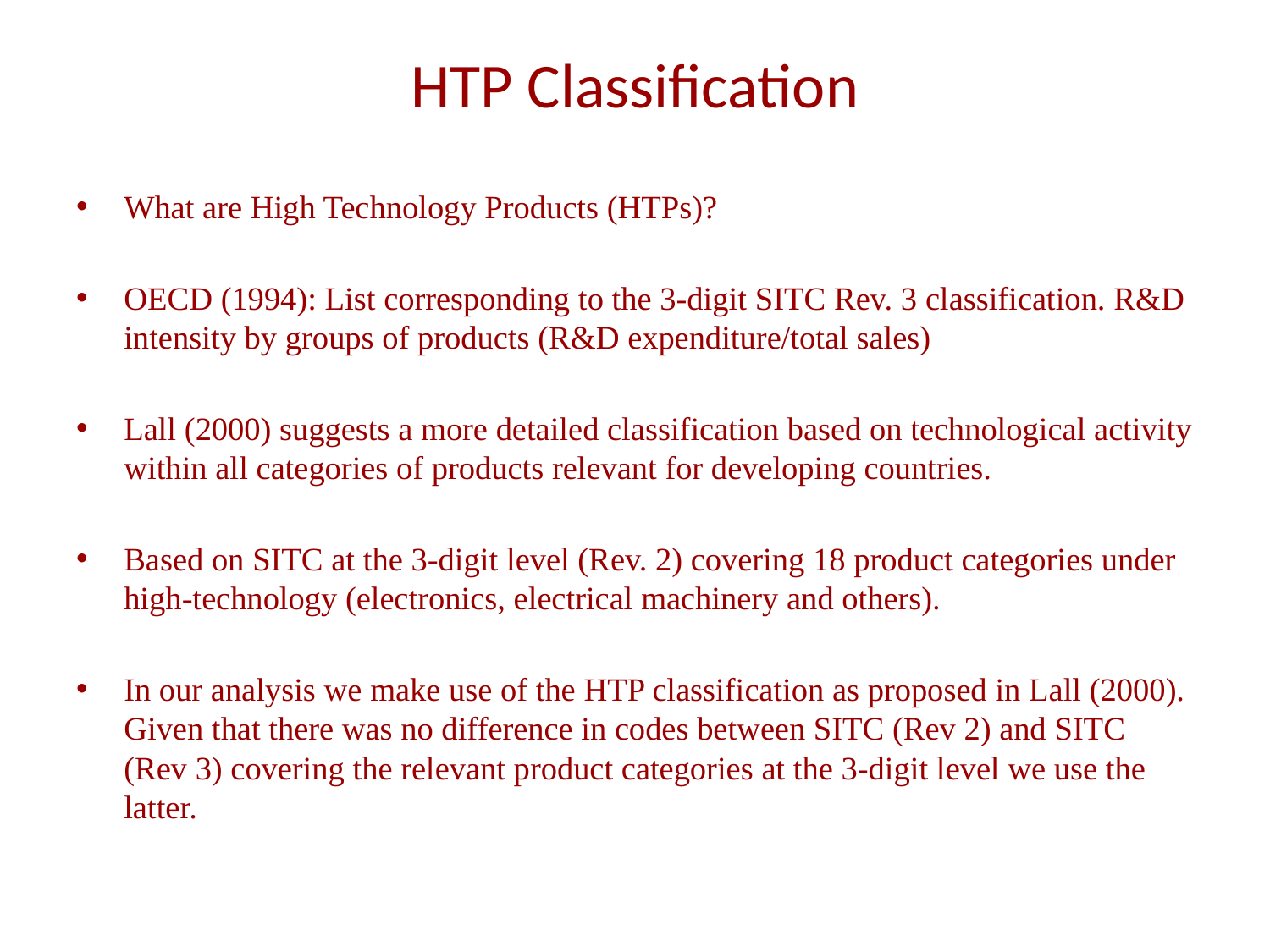

# HTP Classification
What are High Technology Products (HTPs)?

OECD (1994): List corresponding to the 3-digit SITC Rev. 3 classification. R&D intensity by groups of products (R&D expenditure/total sales)

Lall (2000) suggests a more detailed classification based on technological activity within all categories of products relevant for developing countries.

Based on SITC at the 3-digit level (Rev. 2) covering 18 product categories under high-technology (electronics, electrical machinery and others).

In our analysis we make use of the HTP classification as proposed in Lall (2000). Given that there was no difference in codes between SITC (Rev 2) and SITC (Rev 3) covering the relevant product categories at the 3-digit level we use the latter.